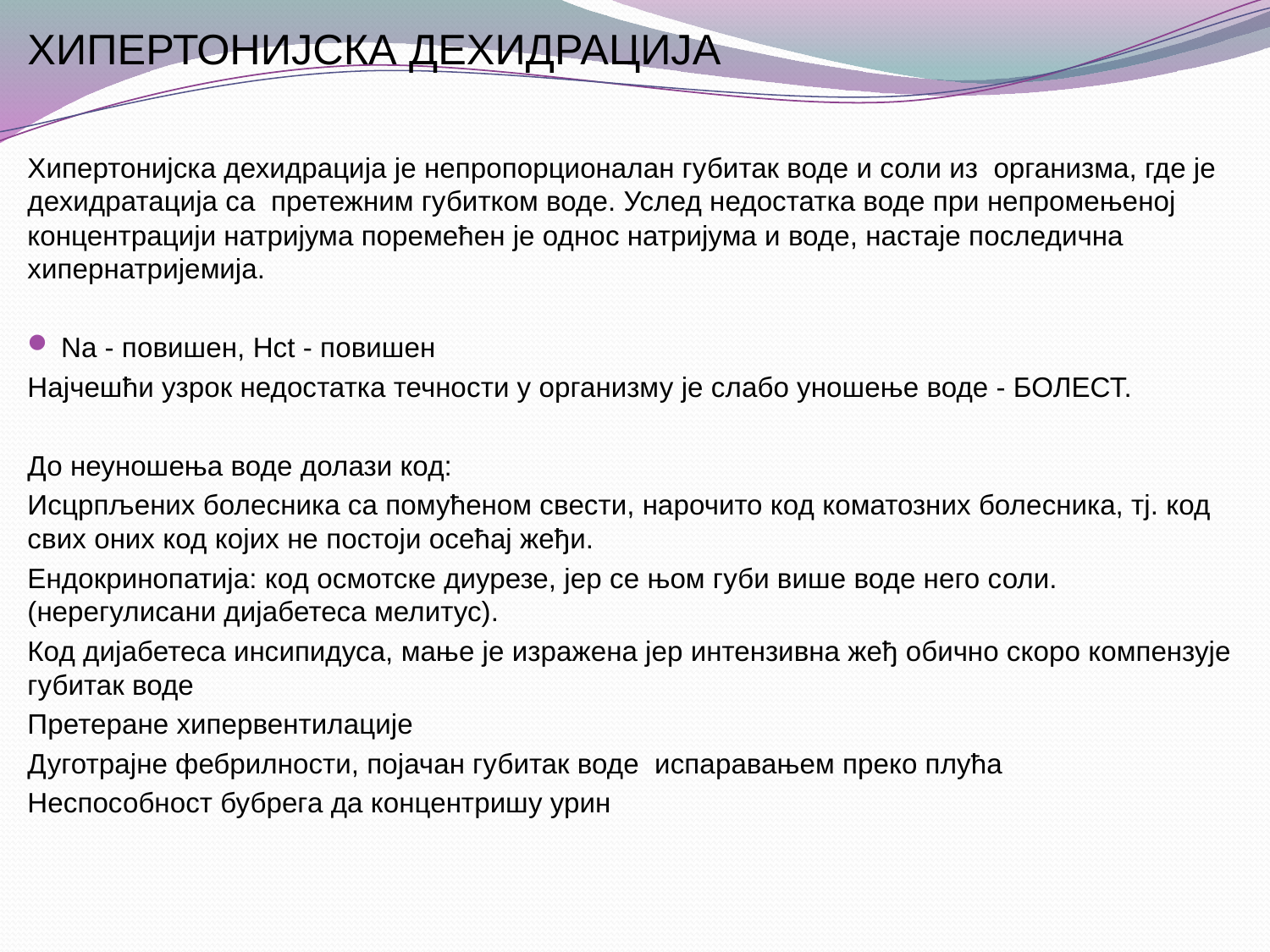

ХИПЕРТОНИЈСКА ДЕХИДРАЦИЈА

Хипертонијска дехидрација је непропорционалан губитак воде и соли из  организма, где је дехидратација са  претежним губитком воде. Услед недостатка воде при непромењеној концентрацији натријума поремећен је однос натријума и воде, настаје последична хипернатријемија.

Nа - повишен, Hct - повишен
Најчешћи узрок недостатка течности у организму је слабо уношење воде - БОЛЕСТ.

До неуношења воде долази код:
Исцрпљених болесника са помућеном свести, нарочито код коматозних болесника, тј. код свих оних код којих не постоји осећај жеђи.
Ендокринопатија: код осмотске диурезе, јер се њом губи више воде него соли. (нерегулисани дијабетеса мелитус).
Код дијабетеса инсипидуса, мање је изражена јер интензивна жеђ обично скоро компензује губитак воде
Претеране хипервентилације
Дуготрајне фебрилности, појачан губитак воде  испаравањем преко плућа
Неспособност бубрега да концентришу урин